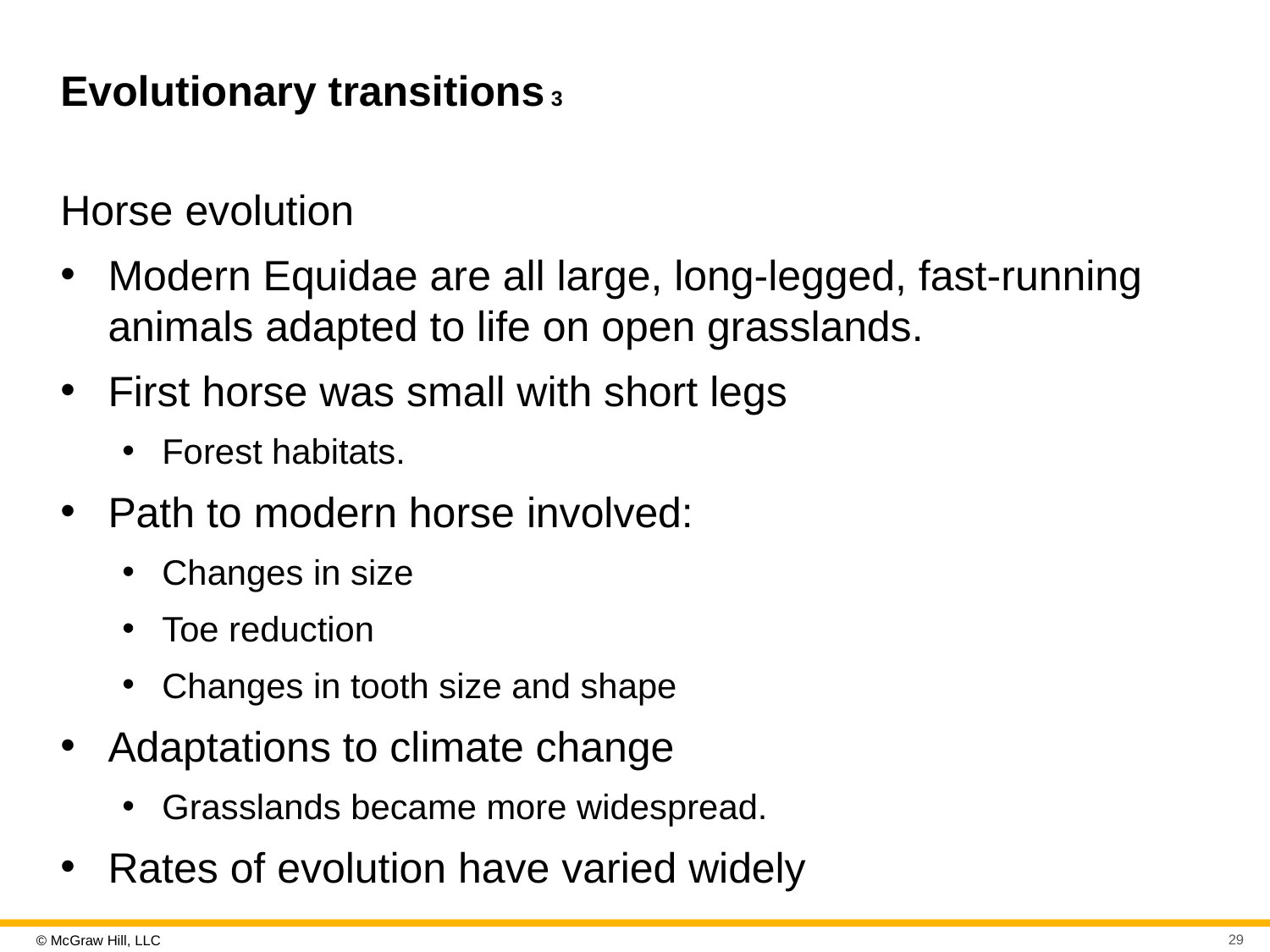

# Evolutionary transitions 3
Horse evolution
Modern Equidae are all large, long-legged, fast-running animals adapted to life on open grasslands.
First horse was small with short legs
Forest habitats.
Path to modern horse involved:
Changes in size
Toe reduction
Changes in tooth size and shape
Adaptations to climate change
Grasslands became more widespread.
Rates of evolution have varied widely
29